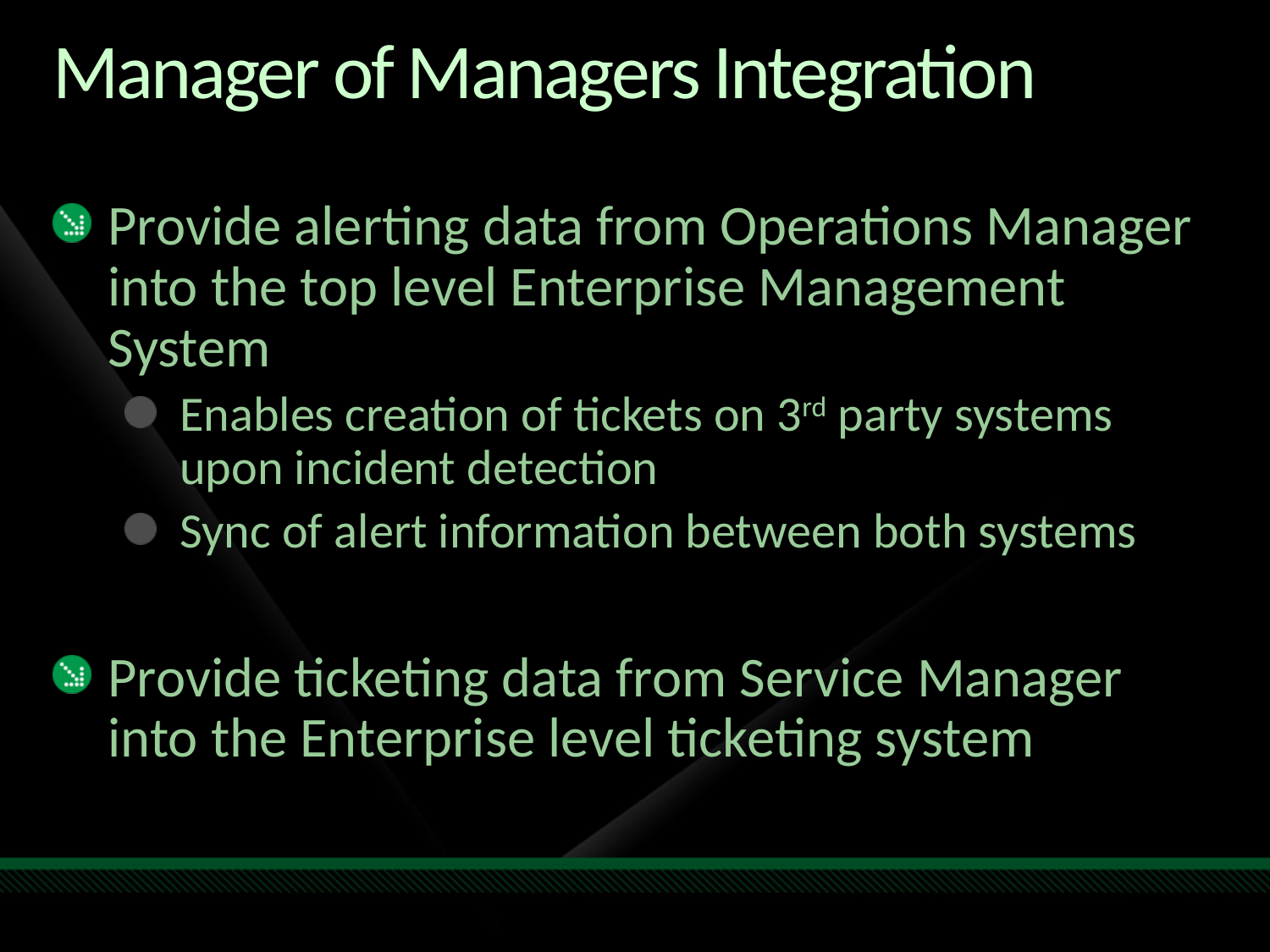

# Manager of Managers Integration
Provide alerting data from Operations Manager into the top level Enterprise Management System
Enables creation of tickets on 3rd party systems upon incident detection
Sync of alert information between both systems

Provide ticketing data from Service Manager into the Enterprise level ticketing system